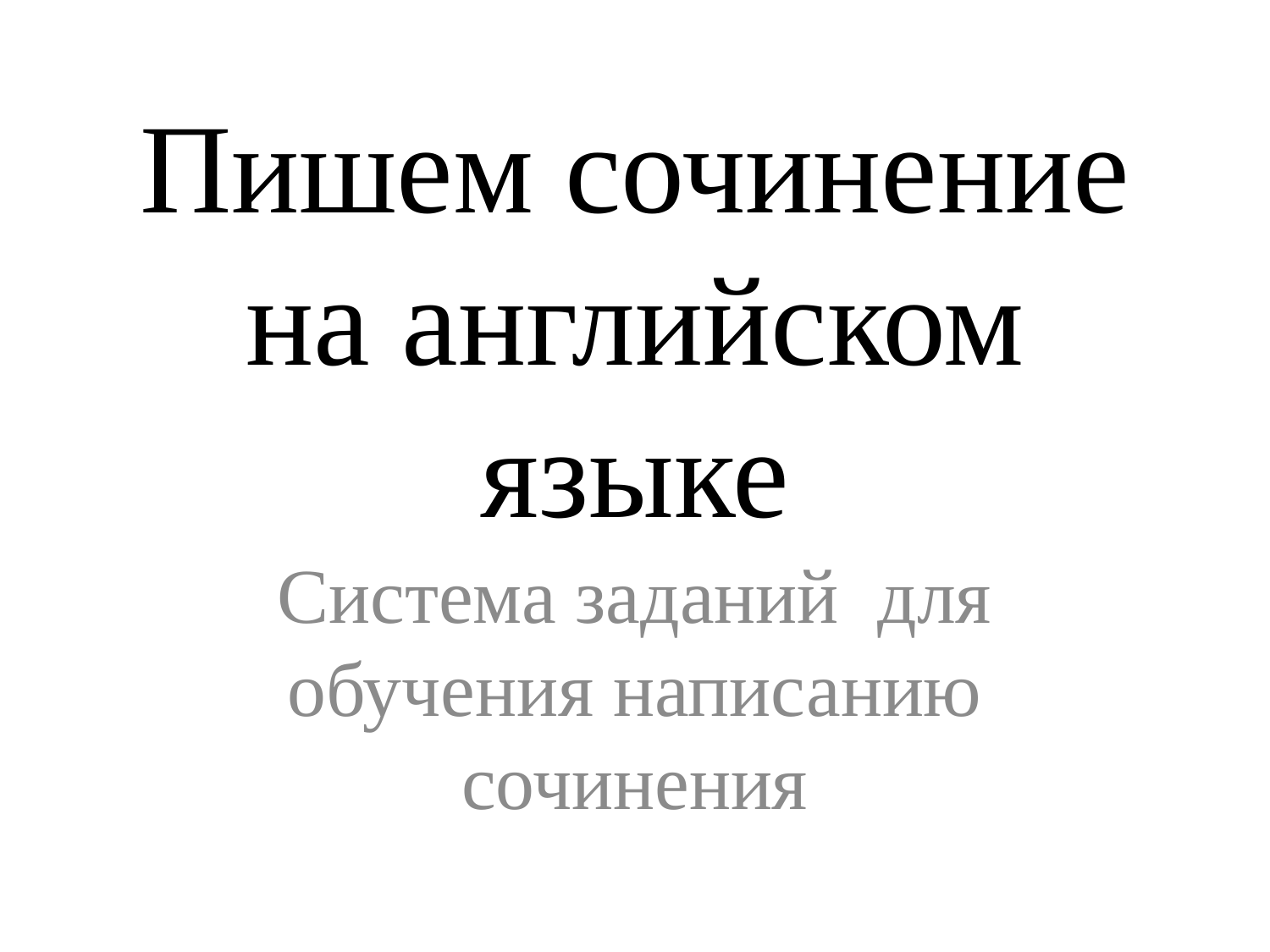

# Пишем сочинение на английском языке
Система заданий  для обучения написанию сочинения